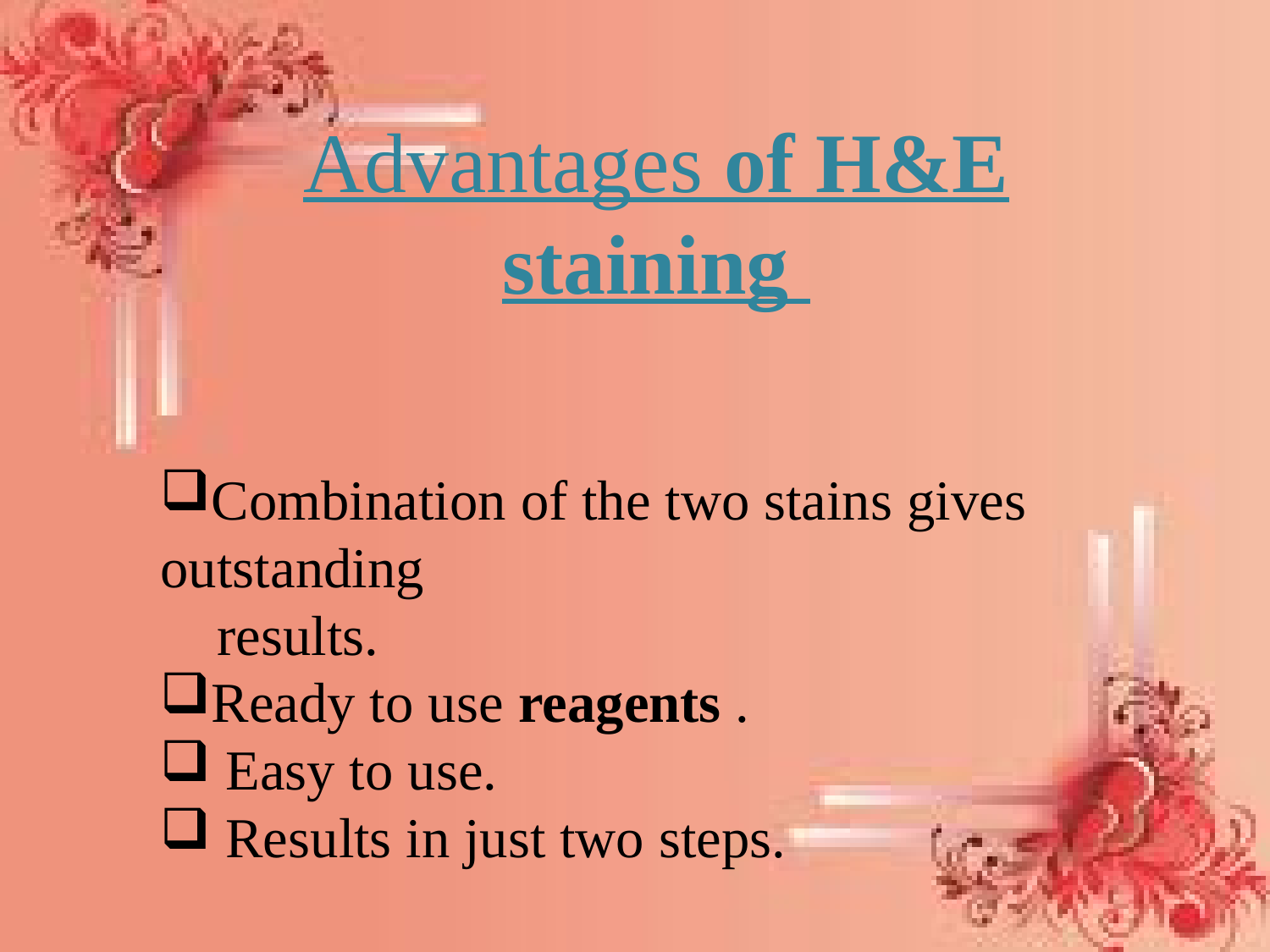

Advantages of H&E staining

Combination of the two stains gives outstanding
    results.
Ready to use reagents .
 Easy to use.
 Results in just two steps.